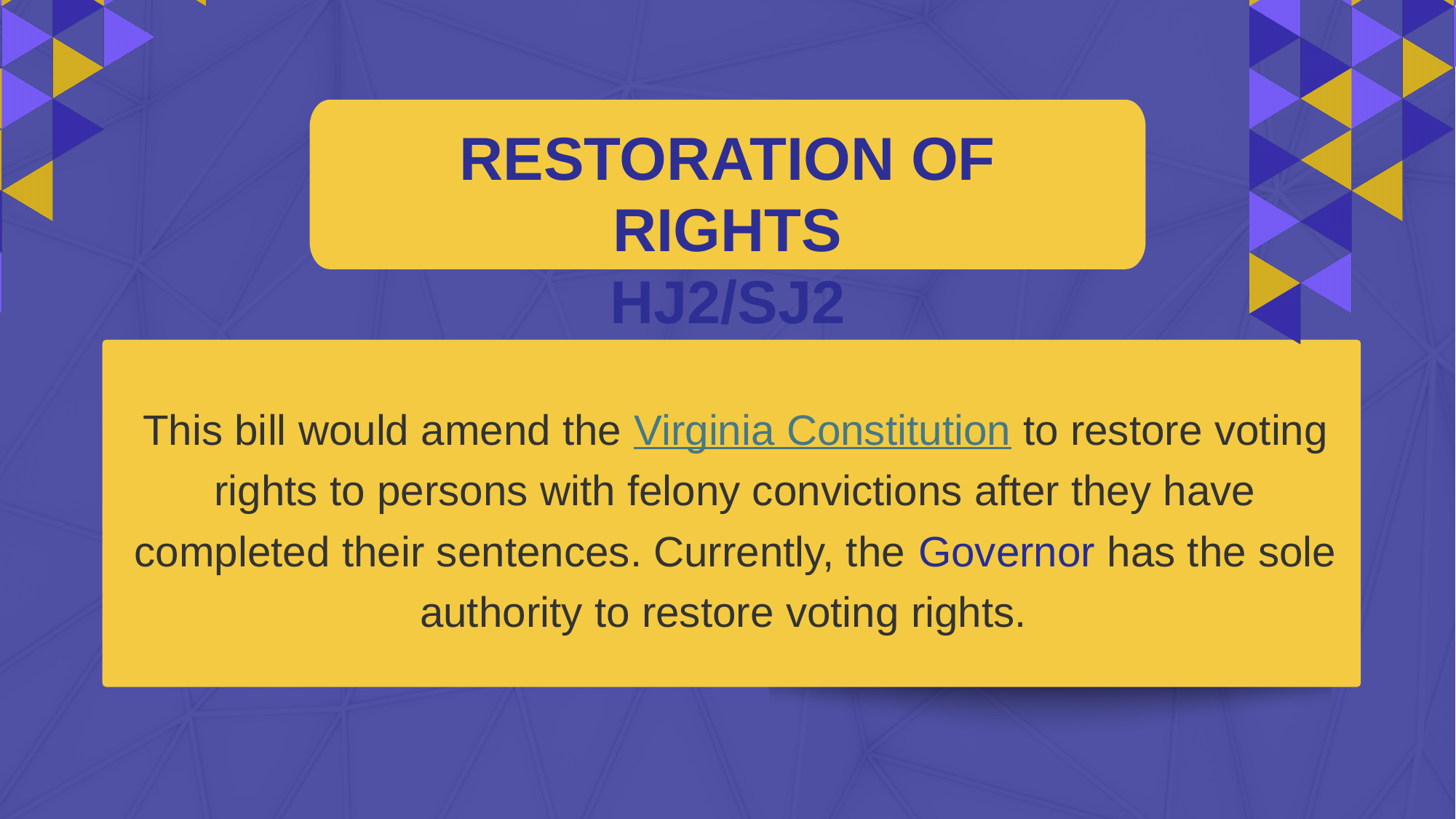

RESTORATION OF RIGHTS
HJ2/SJ2

This bill would amend the Virginia Constitution to restore voting rights to persons with felony convictions after they have completed their sentences. Currently, the Governor has the sole authority to restore voting rights.